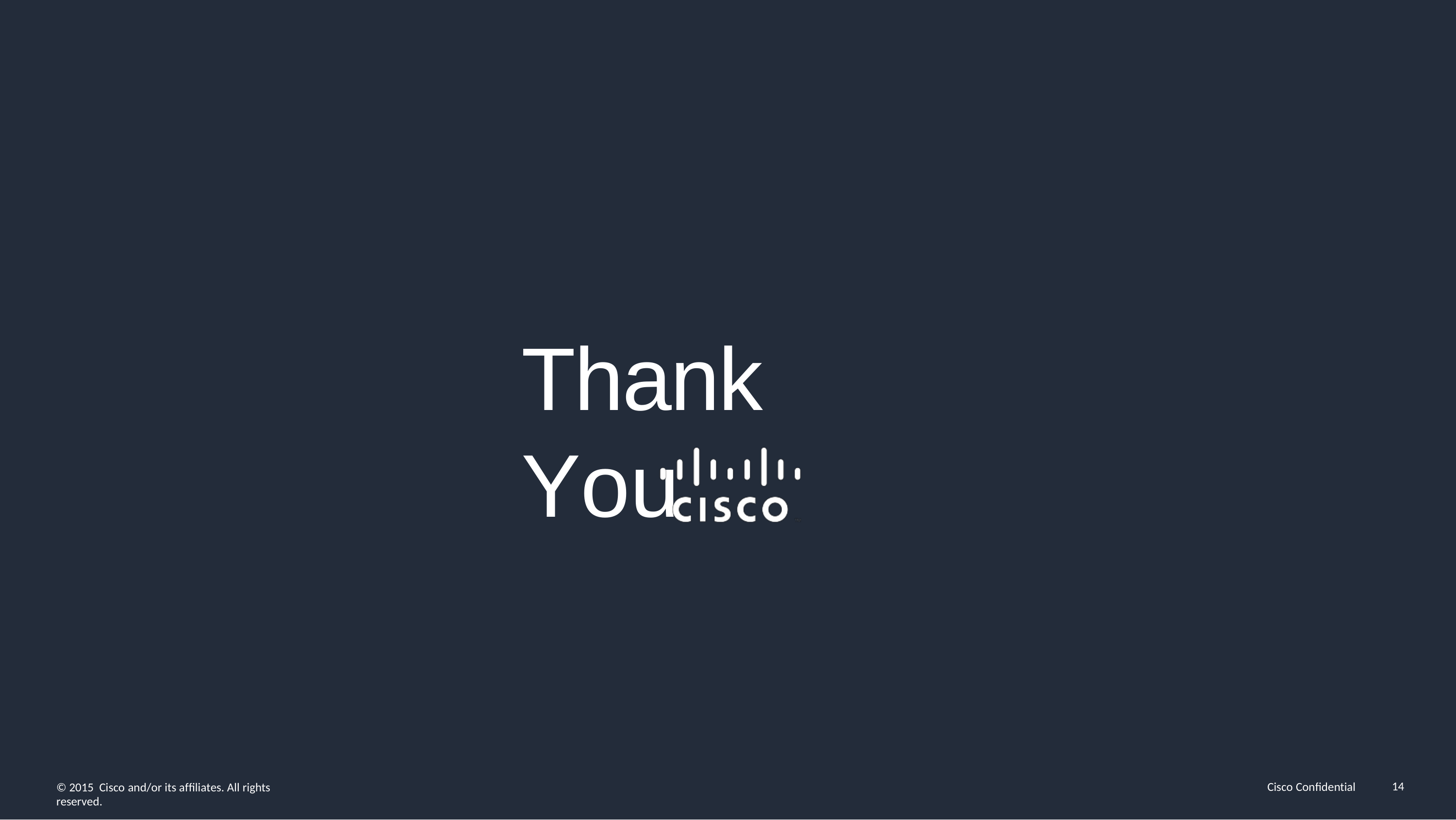

Thank You

14
Cisco Confidential
© 2015  Cisco and/or its affiliates. All rights reserved.